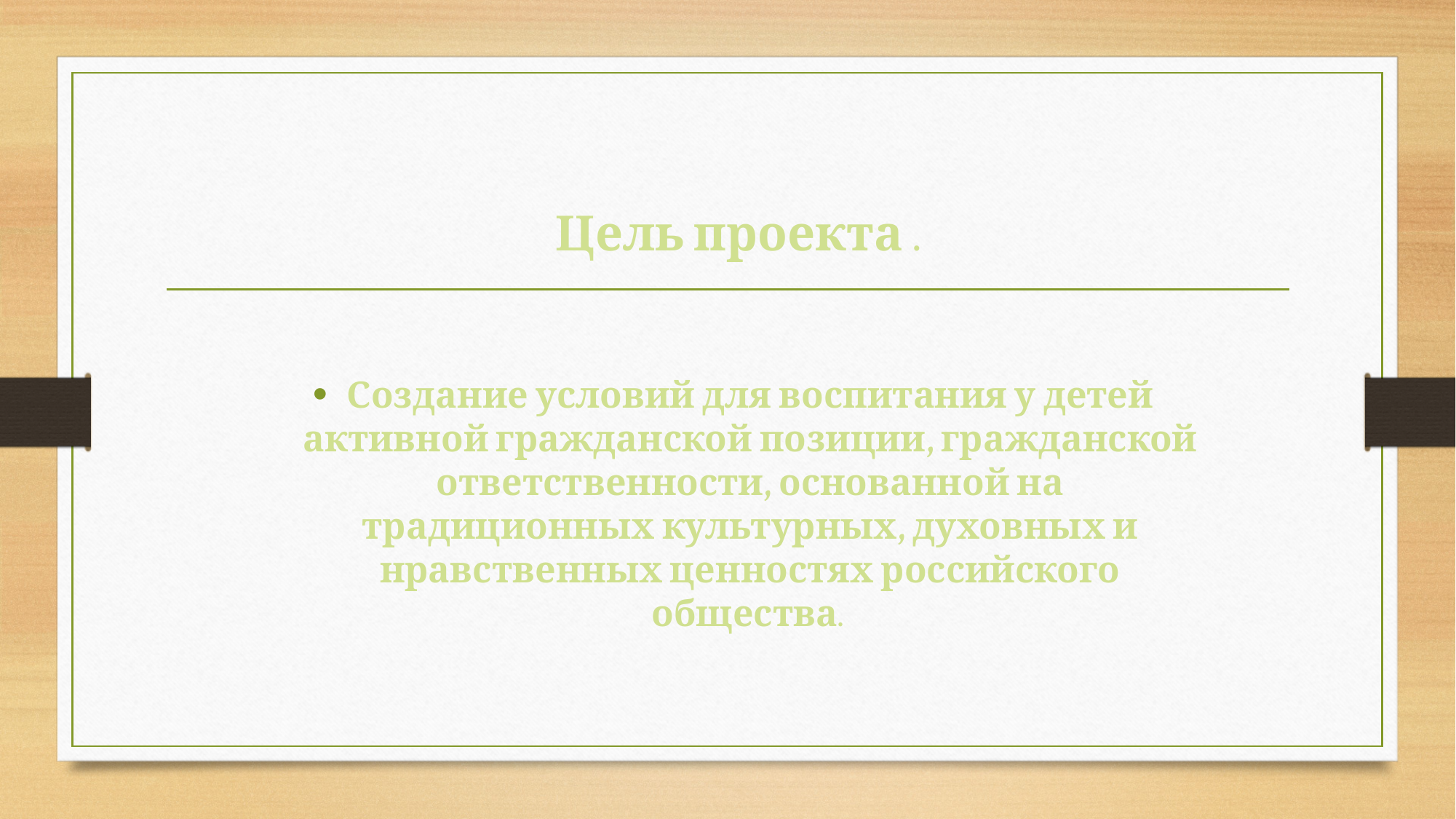

Цель проекта .

Создание условий для воспитания у детей активной гражданской позиции, гражданской ответственности, основанной на традиционных культурных, духовных и нравственных ценностях российского общества.